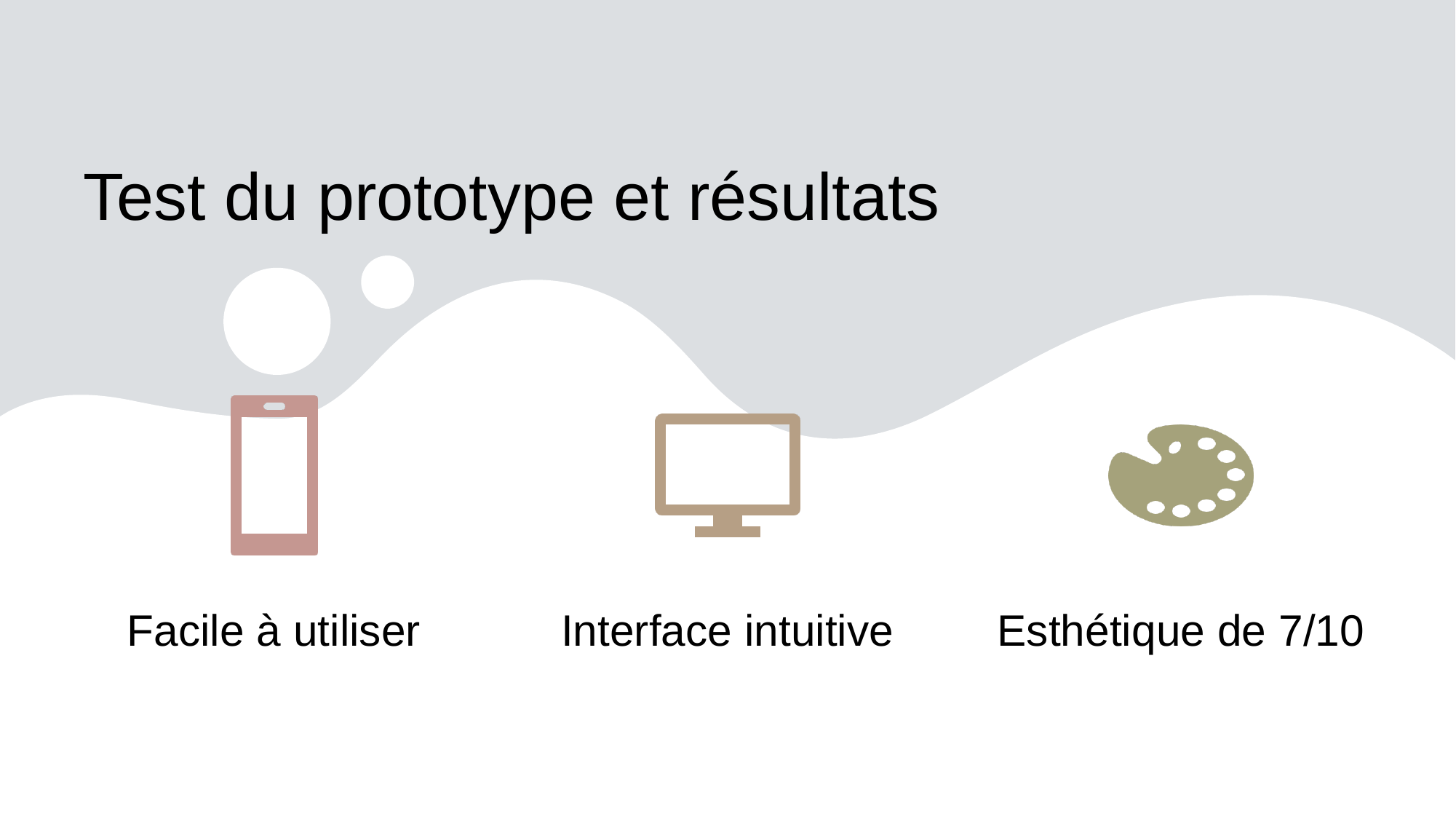

# Test du prototype et résultats

Facile à utiliser
Interface intuitive
Esthétique de 7/10